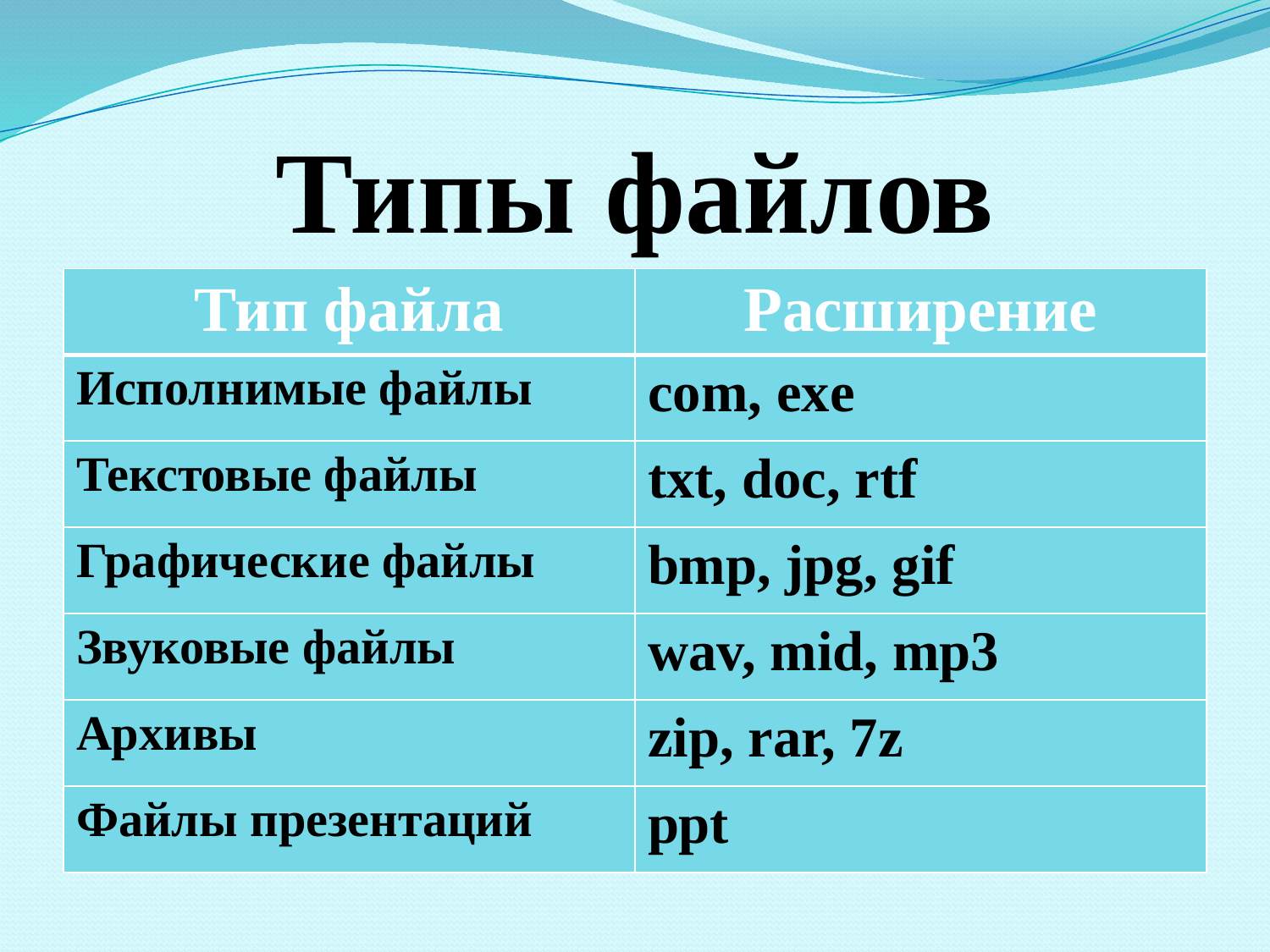

# Типы файлов
| Тип файла | Расширение |
| --- | --- |
| Исполнимые файлы | com, exe |
| Текстовые файлы | txt, doc, rtf |
| Графические файлы | bmp, jpg, gif |
| Звуковые файлы | wav, mid, mp3 |
| Архивы | zip, rar, 7z |
| Файлы презентаций | ppt |